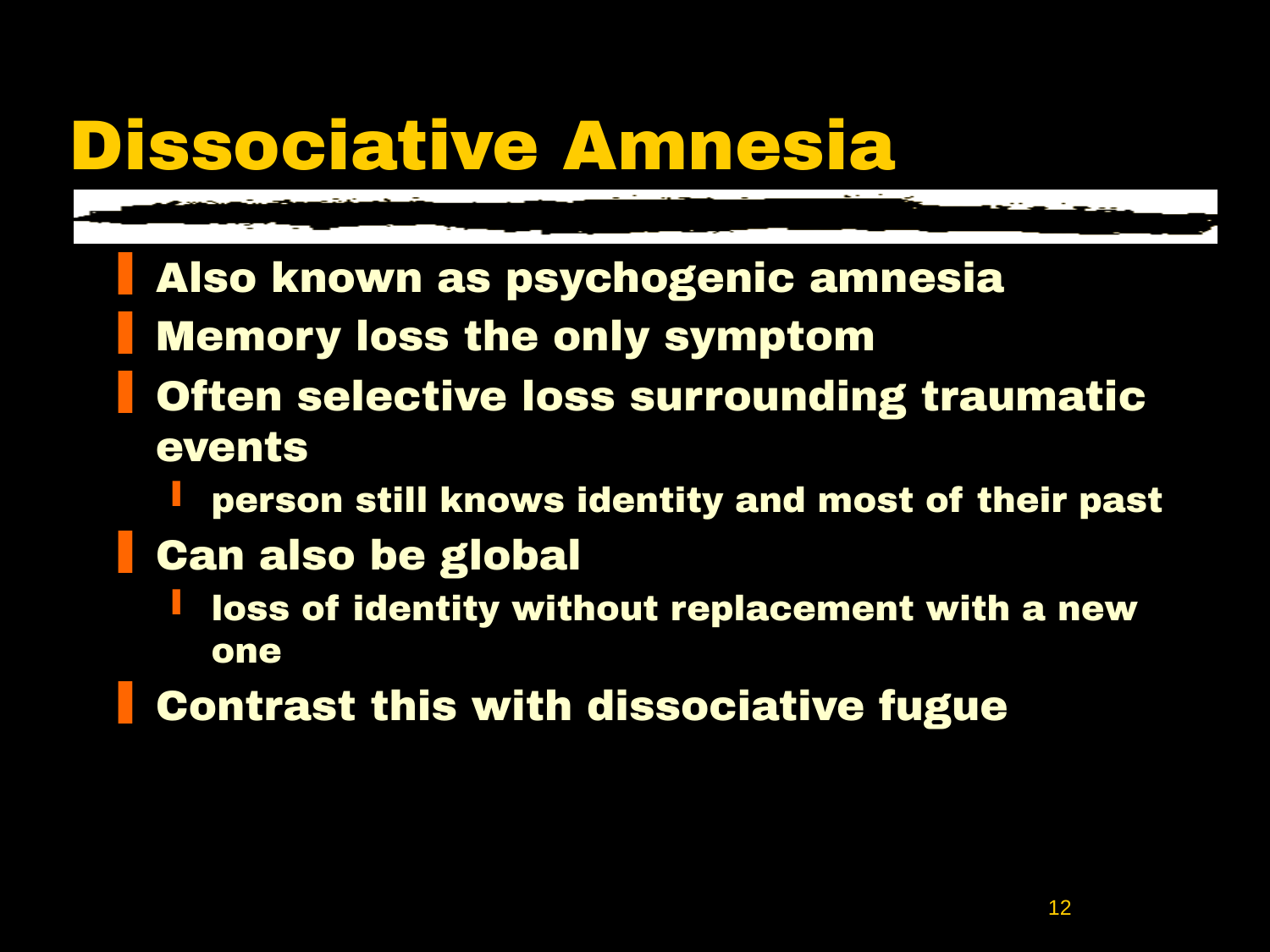

# Dissociative Amnesia
Also known as psychogenic amnesia
Memory loss the only symptom
Often selective loss surrounding traumatic events
person still knows identity and most of their past
Can also be global
loss of identity without replacement with a new one
Contrast this with dissociative fugue